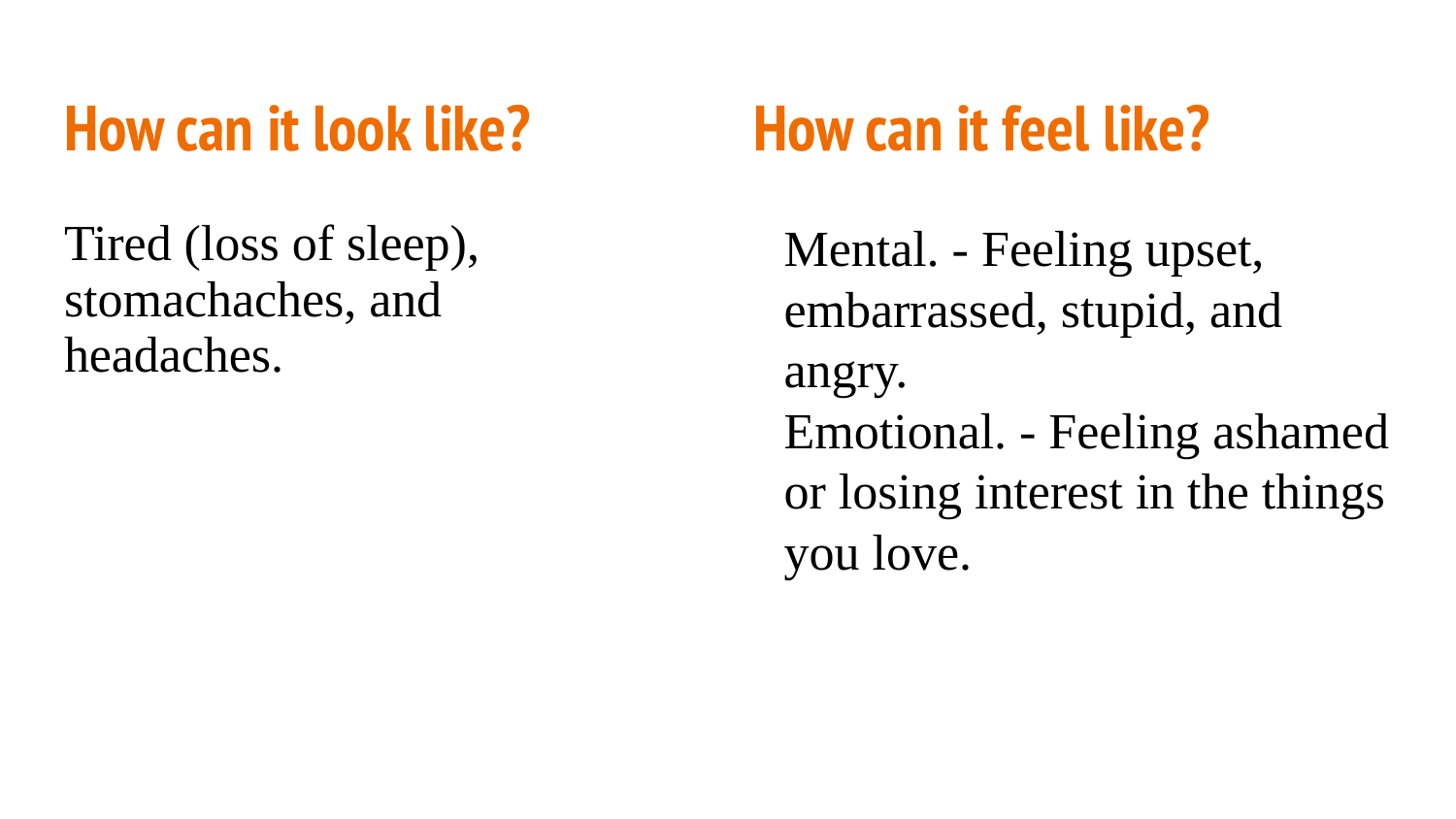

# How can it look like?                 How can it feel like?
Tired (loss of sleep), stomachaches, and headaches.
Mental. - Feeling upset, embarrassed, stupid, and angry.
Emotional. - Feeling ashamed or losing interest in the things you love.